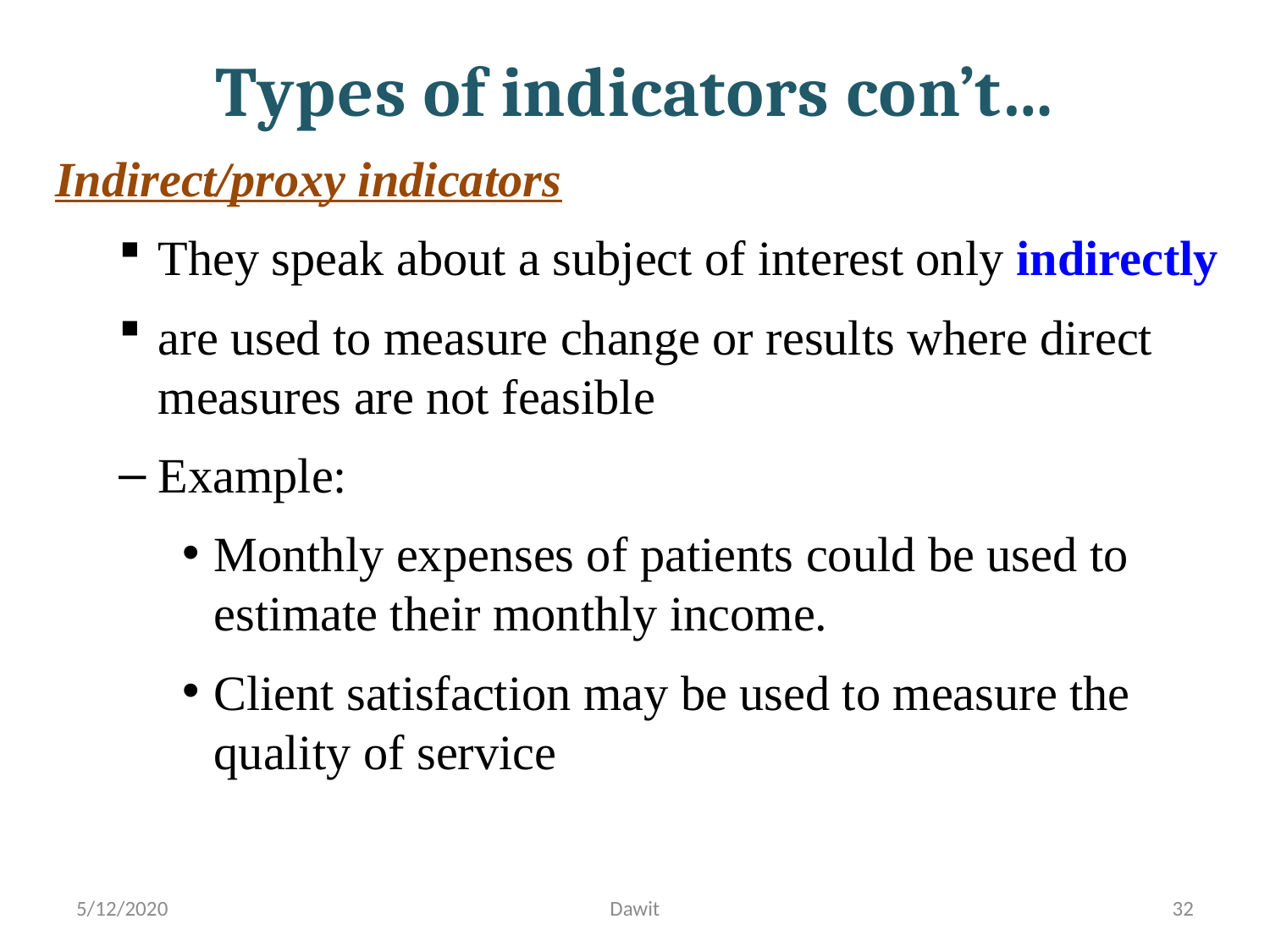

# Types of indicators con’t…
Indirect/proxy indicators
They speak about a subject of interest only indirectly
are used to measure change or results where direct measures are not feasible
Example:
Monthly expenses of patients could be used to estimate their monthly income.
Client satisfaction may be used to measure the quality of service
5/12/2020
Dawit
32